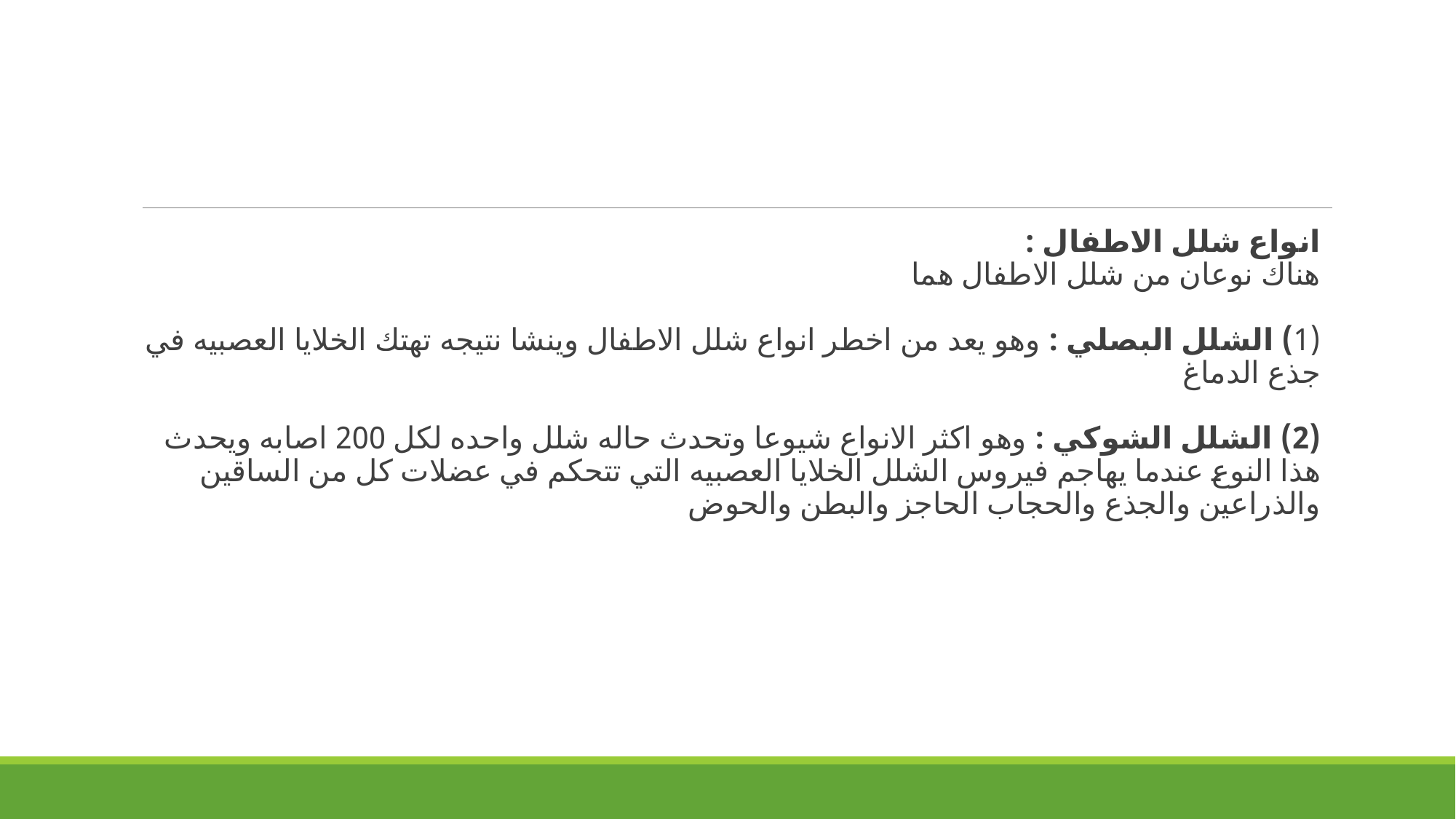

انواع شلل الاطفال :
هناك نوعان من شلل الاطفال هما
(1) الشلل البصلي : وهو يعد من اخطر انواع شلل الاطفال وينشا نتيجه تهتك الخلايا العصبيه في جذع الدماغ
(2) الشلل الشوكي : وهو اكثر الانواع شيوعا وتحدث حاله شلل واحده لكل 200 اصابه ويحدث هذا النوع عندما يهاجم فيروس الشلل الخلايا العصبيه التي تتحكم في عضلات كل من الساقين والذراعين والجذع والحجاب الحاجز والبطن والحوض